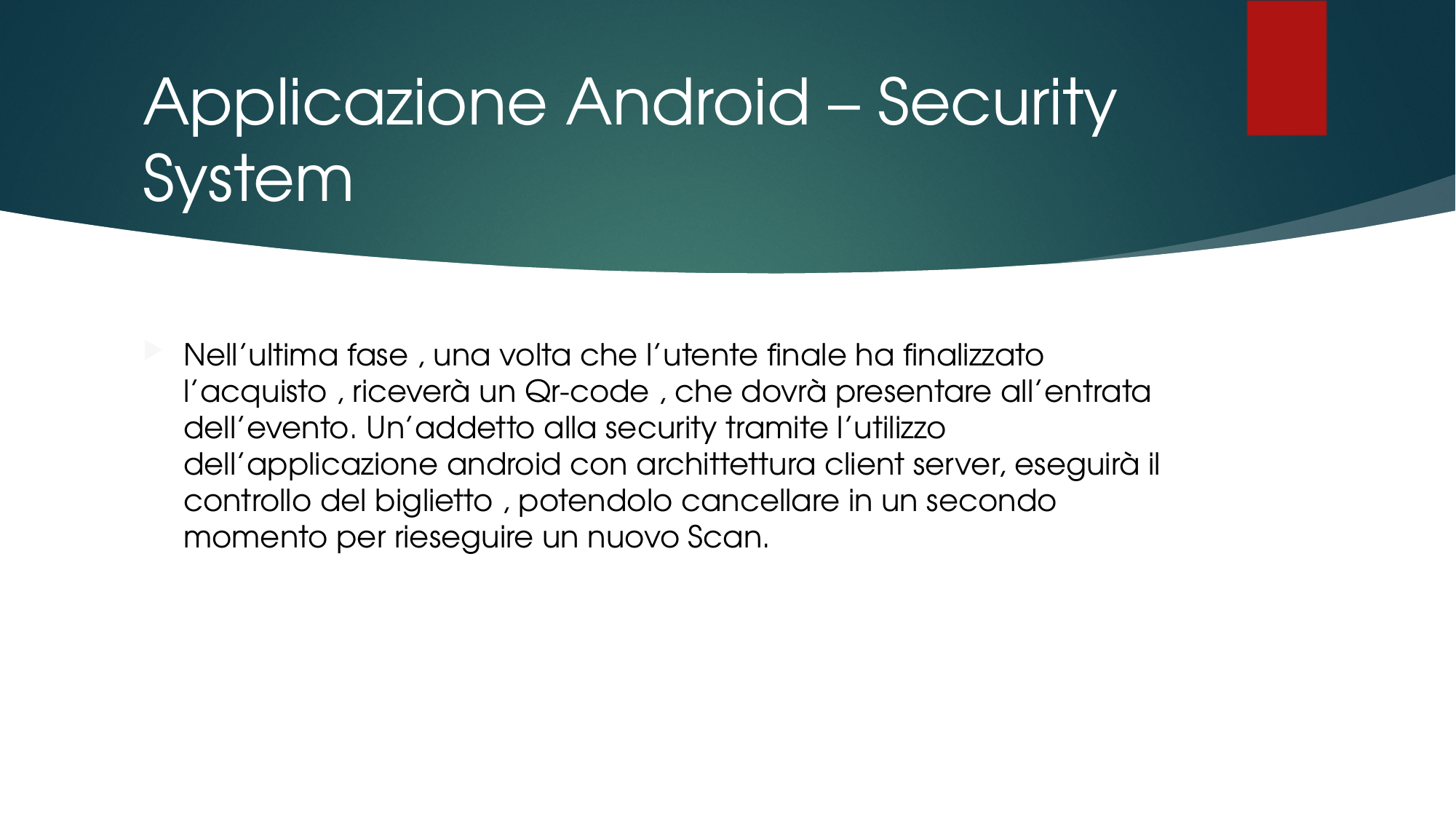

# Applicazione Android – Security System

Nell’ultima fase , una volta che l’utente finale ha finalizzato l’acquisto , riceverà un Qr-code , che dovrà presentare all’entrata dell’evento. Un’addetto alla security tramite l’utilizzo dell’applicazione android con archittettura client server, eseguirà il controllo del biglietto , potendolo cancellare in un secondo momento per rieseguire un nuovo Scan.